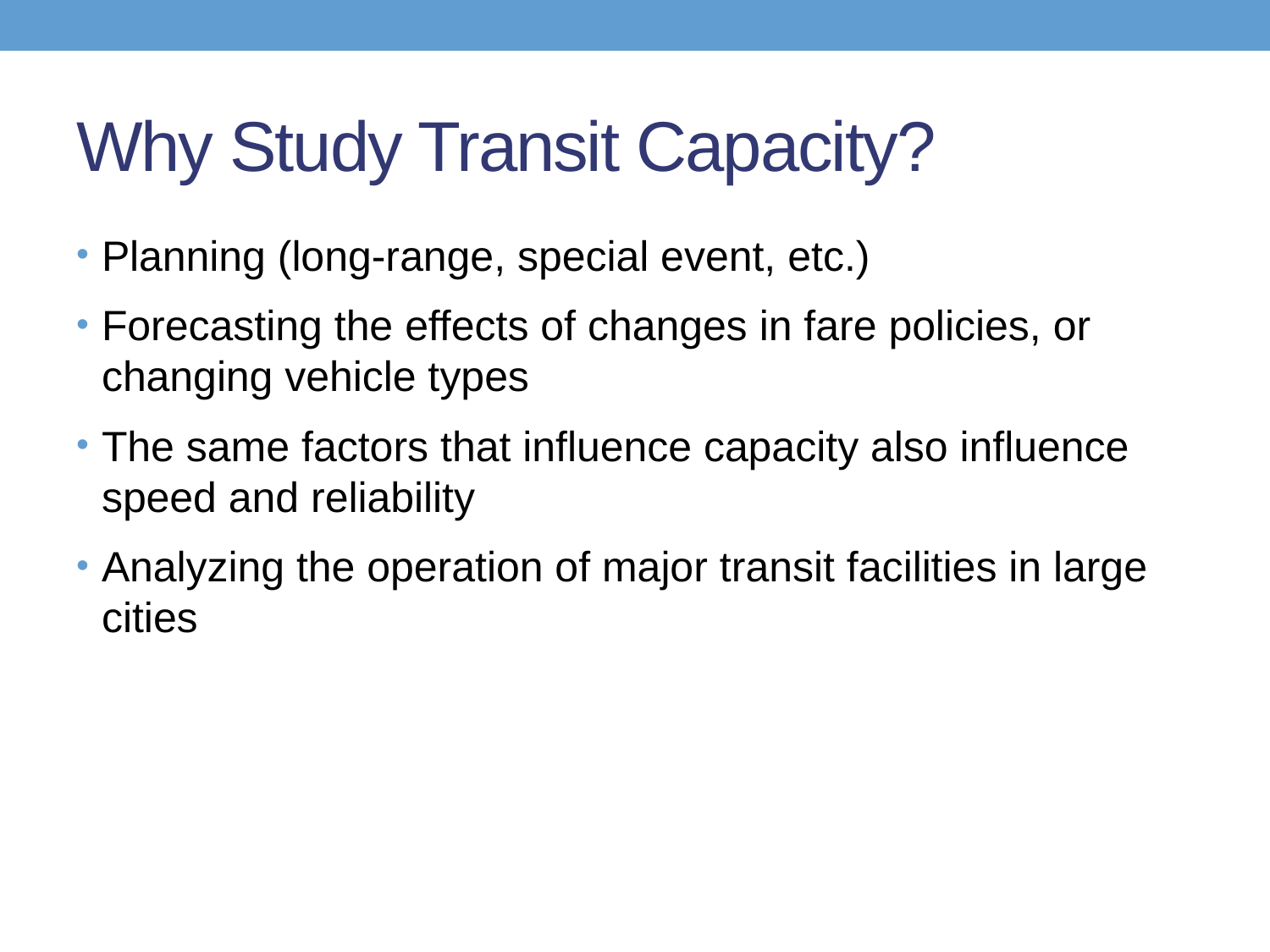

# Why Study Transit Capacity?
Planning (long-range, special event, etc.)
Forecasting the effects of changes in fare policies, or changing vehicle types
The same factors that influence capacity also influence speed and reliability
Analyzing the operation of major transit facilities in large cities